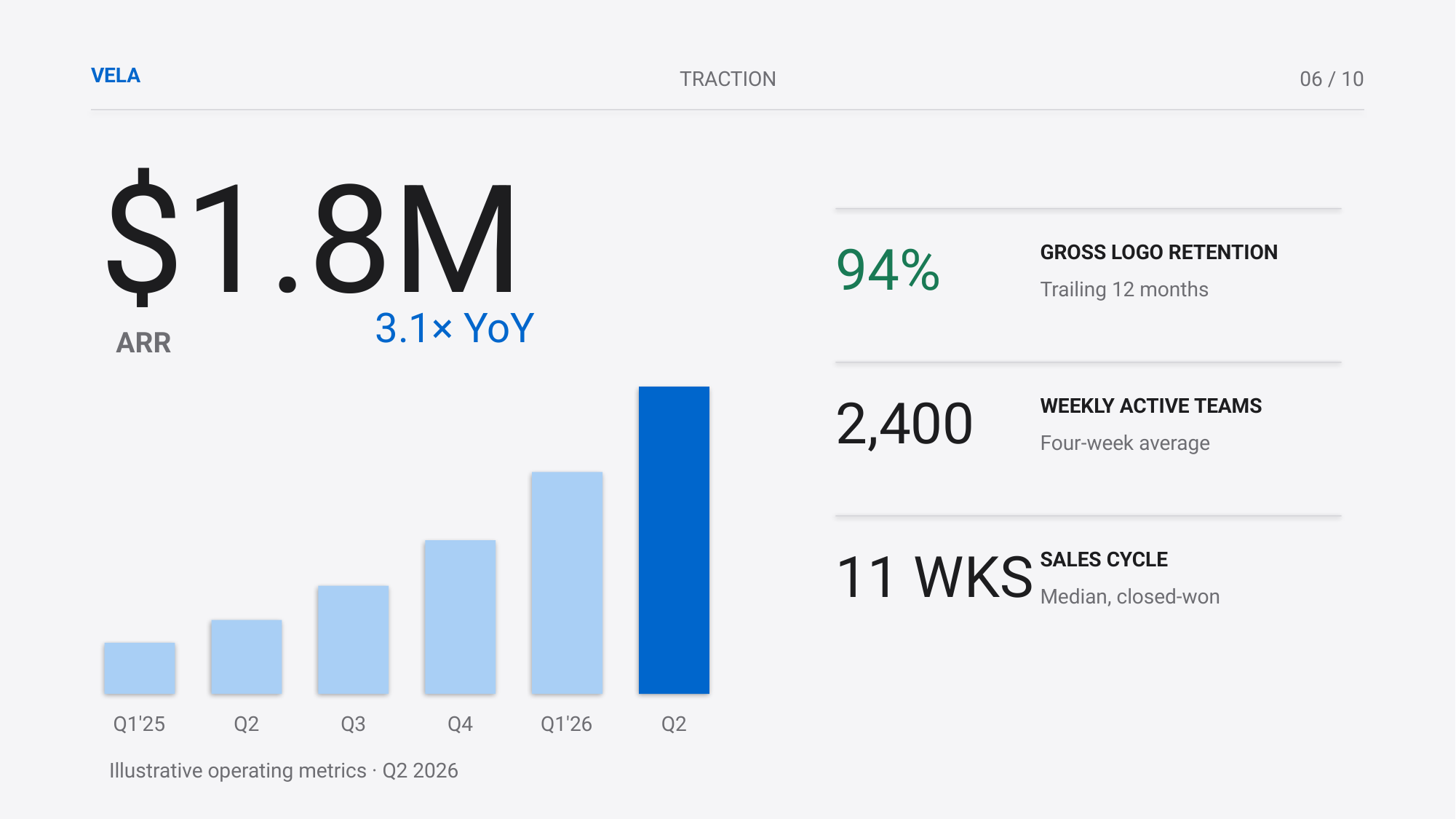

VELA
TRACTION
06 / 10

$1.8M

94%
GROSS LOGO RETENTION
Trailing 12 months
3.1× YoY
ARR

2,400
WEEKLY ACTIVE TEAMS
Four-week average

11 WKS
SALES CYCLE
Median, closed-won

Q1'25
Q2
Q3
Q4
Q1'26
Q2
Illustrative operating metrics · Q2 2026